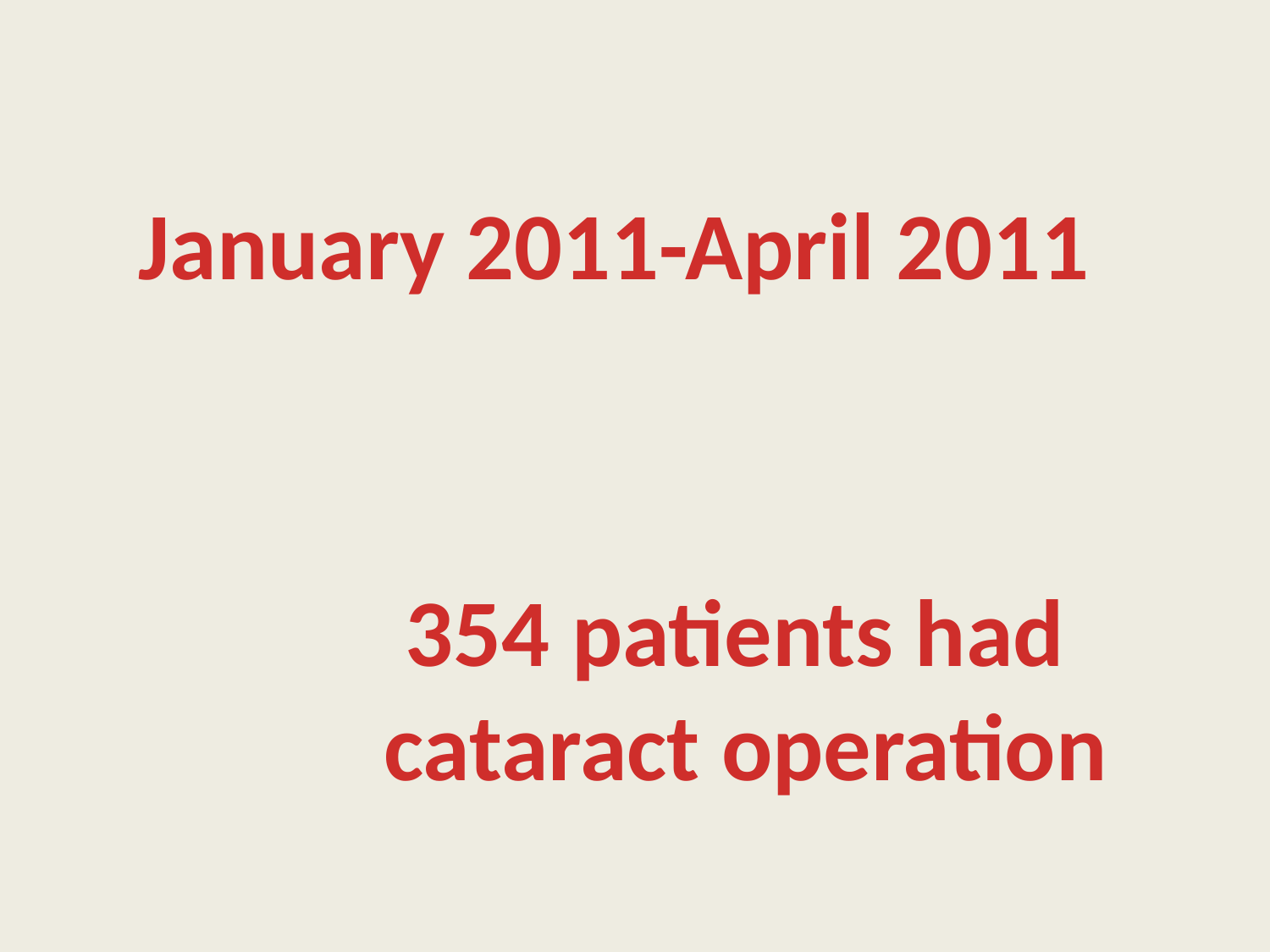

January 2011-April 2011
354 patients had
cataract operation